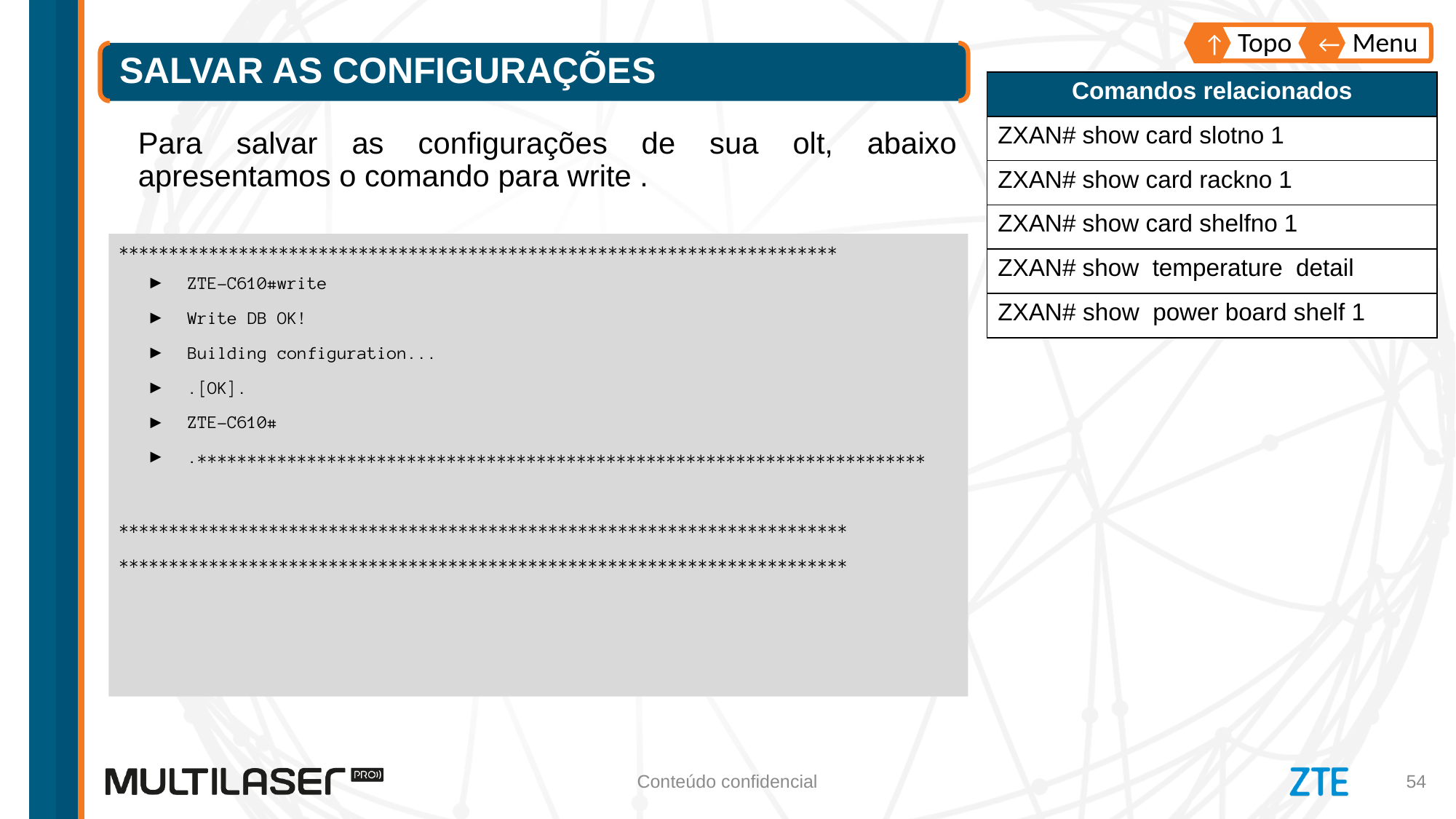

Topo
↑
Menu
←
# Salvar as configurações
| Comandos relacionados |
| --- |
| ZXAN# show card slotno 1 |
| ZXAN# show card rackno 1 |
| ZXAN# show card shelfno 1 |
| ZXAN# show temperature detail |
| ZXAN# show power board shelf 1 |
Para salvar as configurações de sua olt, abaixo apresentamos o comando para write .
************************************************************************
ZTE-C610#write
Write DB OK!
Building configuration...
.[OK].
ZTE-C610#
.*************************************************************************

*************************************************************************
*************************************************************************

Conteúdo confidencial
54